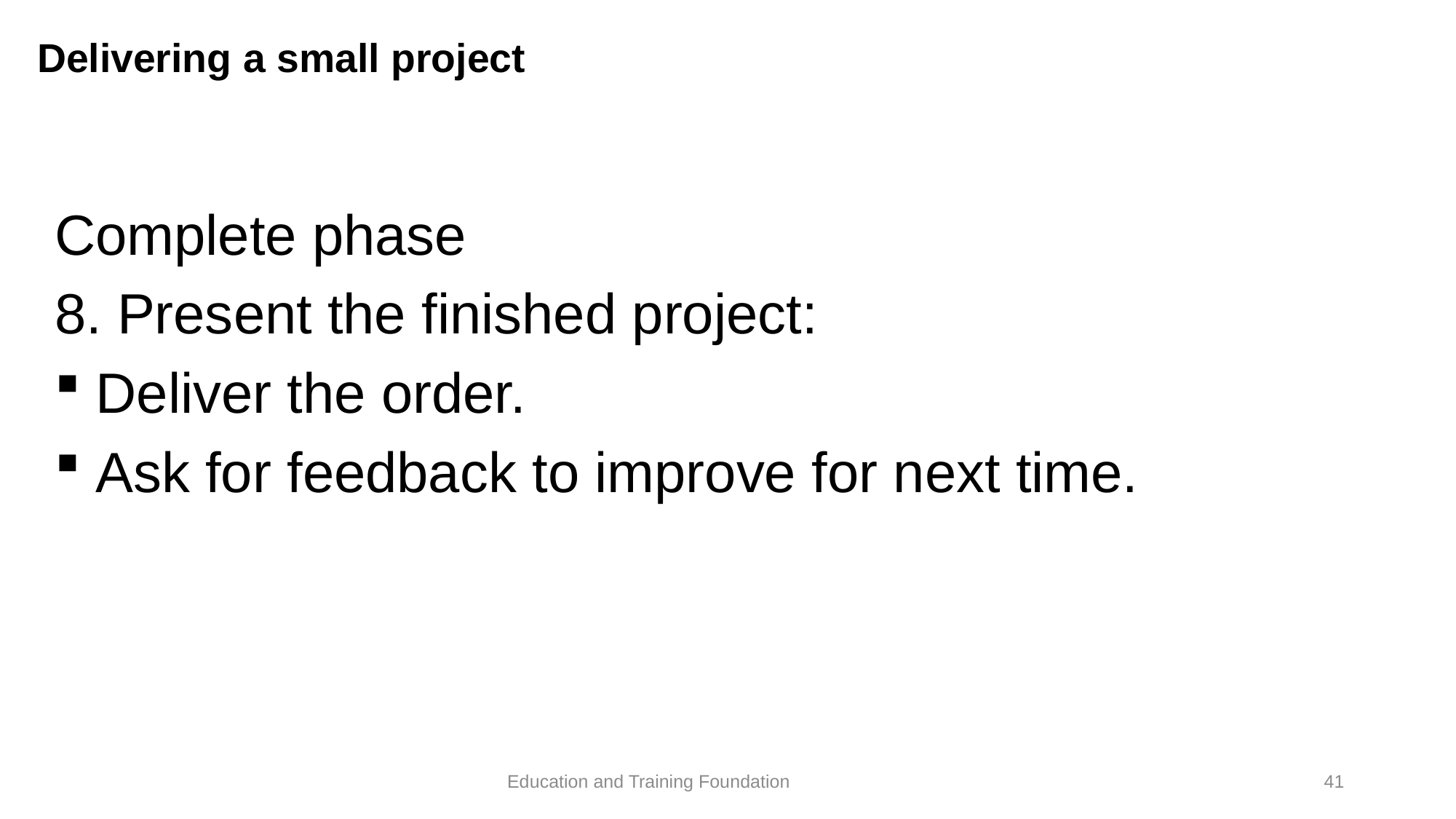

# Delivering a small project
Complete phase
8. Present the finished project:
Deliver the order.
Ask for feedback to improve for next time.

41
Education and Training Foundation